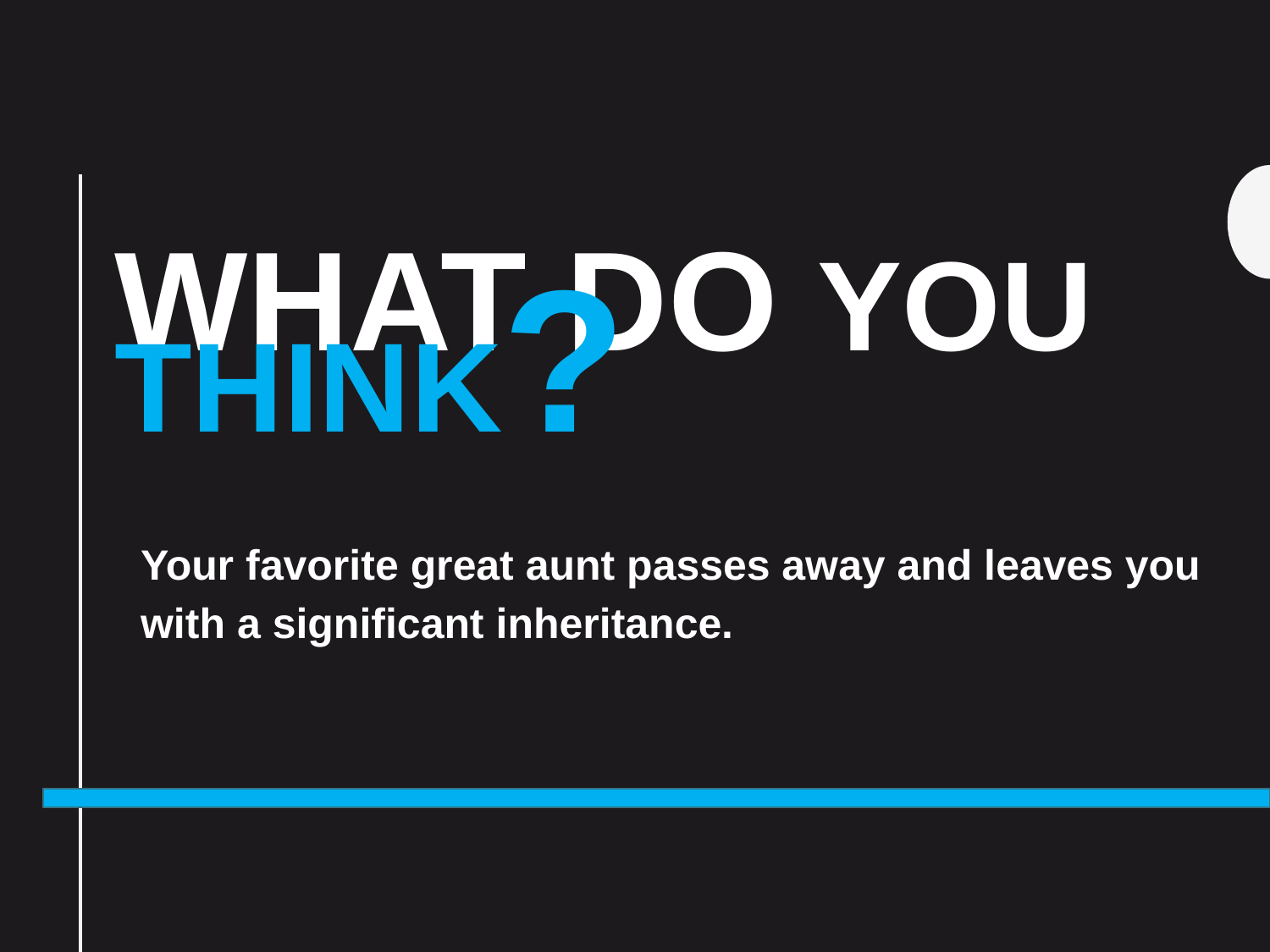

# What do you Think?
Your favorite great aunt passes away and leaves you
with a significant inheritance.